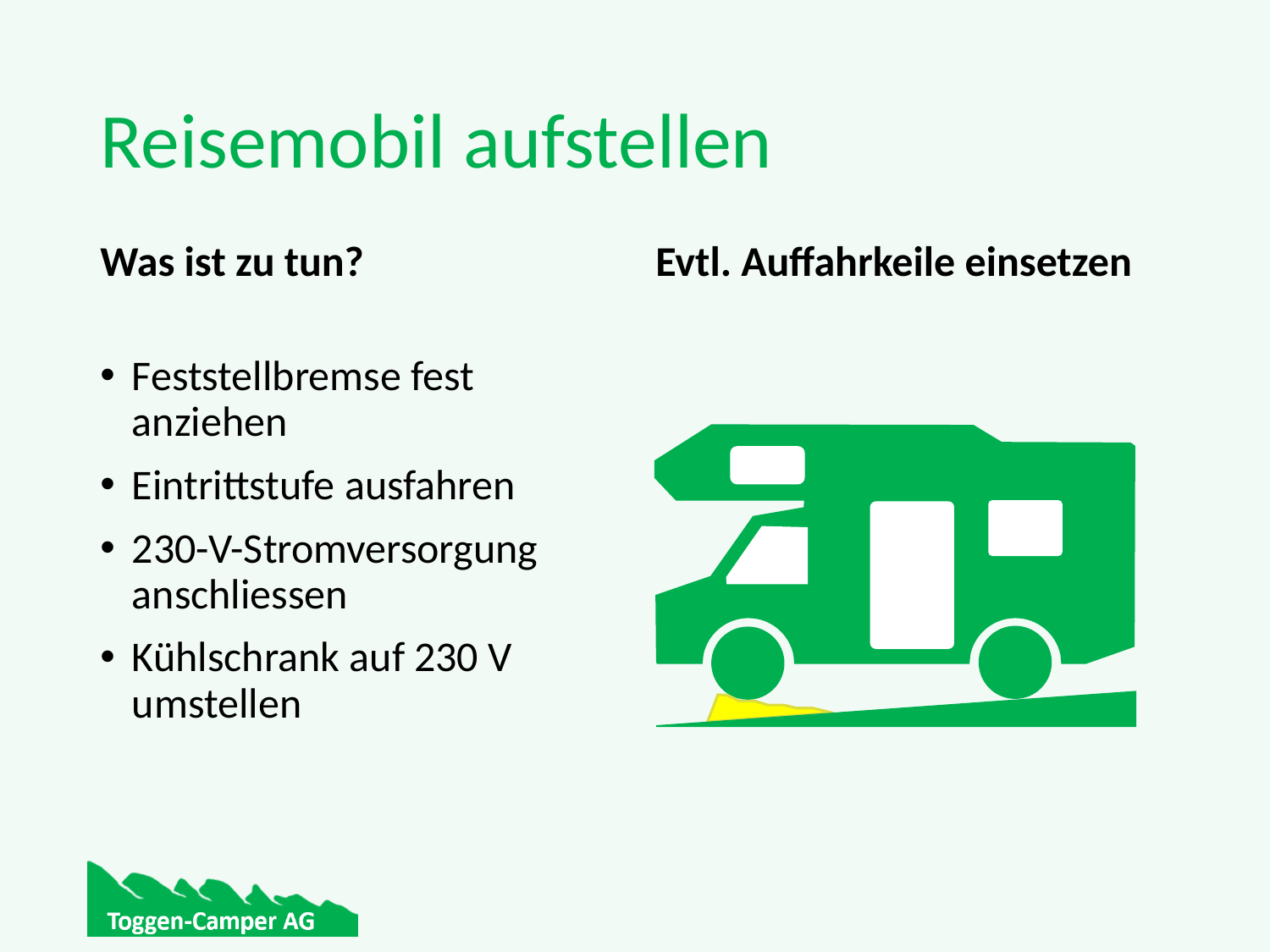

# Reisemobil aufstellen
Was ist zu tun?
Evtl. Auffahrkeile einsetzen
Feststellbremse fest anziehen
Eintrittstufe ausfahren
230-V-Stromversorgung anschliessen
Kühlschrank auf 230 V umstellen